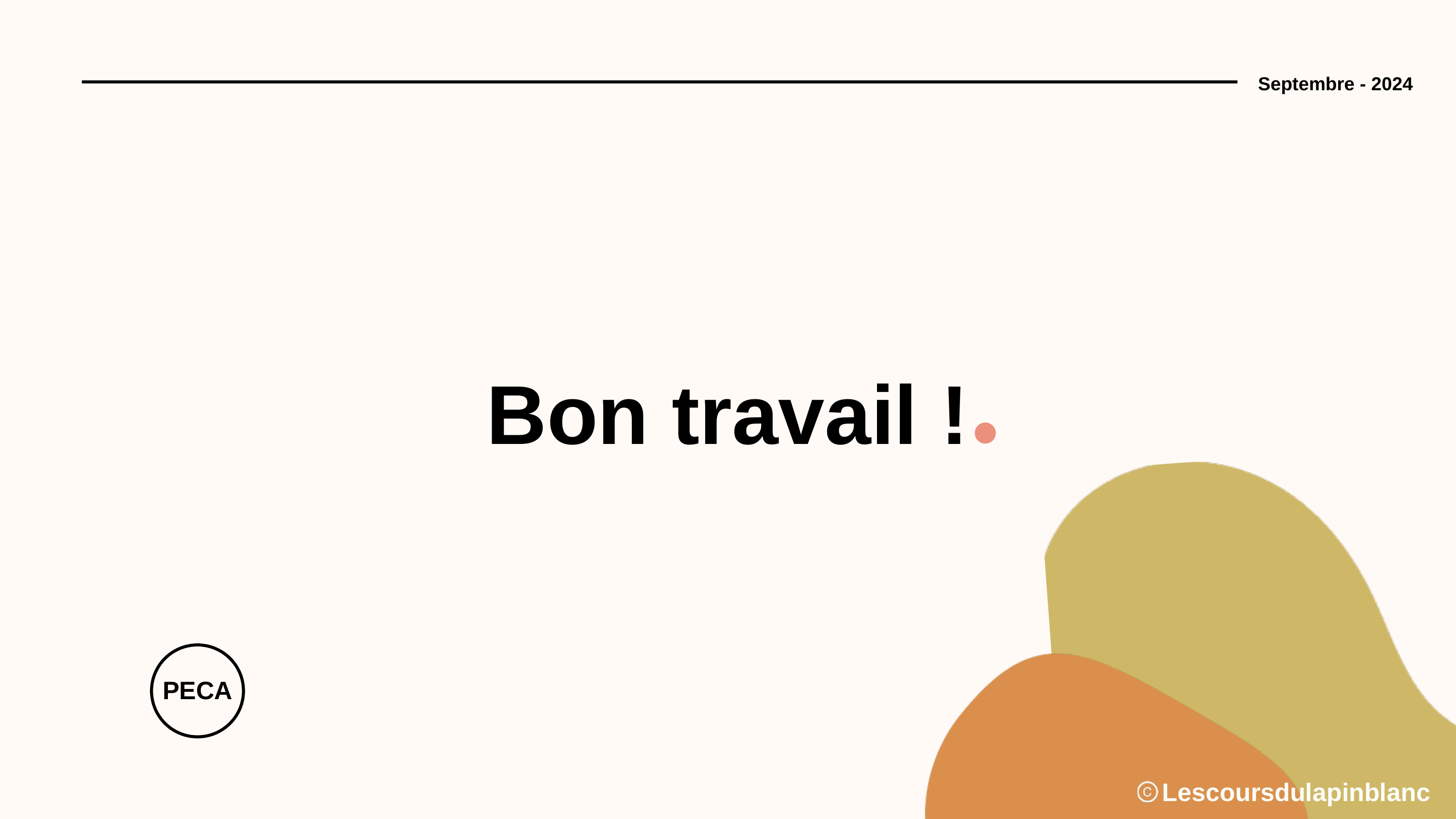

Septembre - 2024

Bon travail !

PECA
Lescoursdulapinblanc